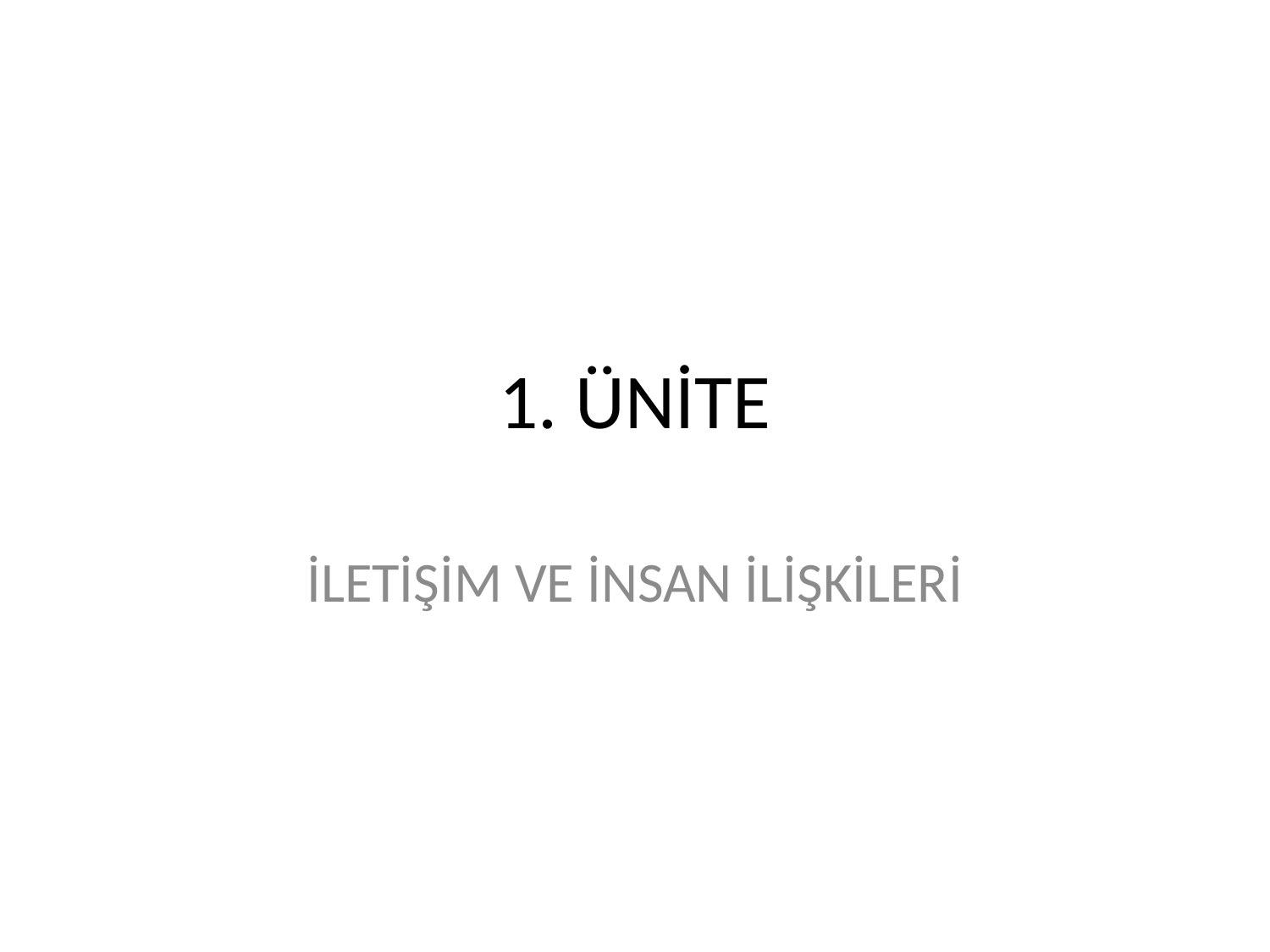

# 1. ÜNİTE
İLETİŞİM VE İNSAN İLİŞKİLERİ